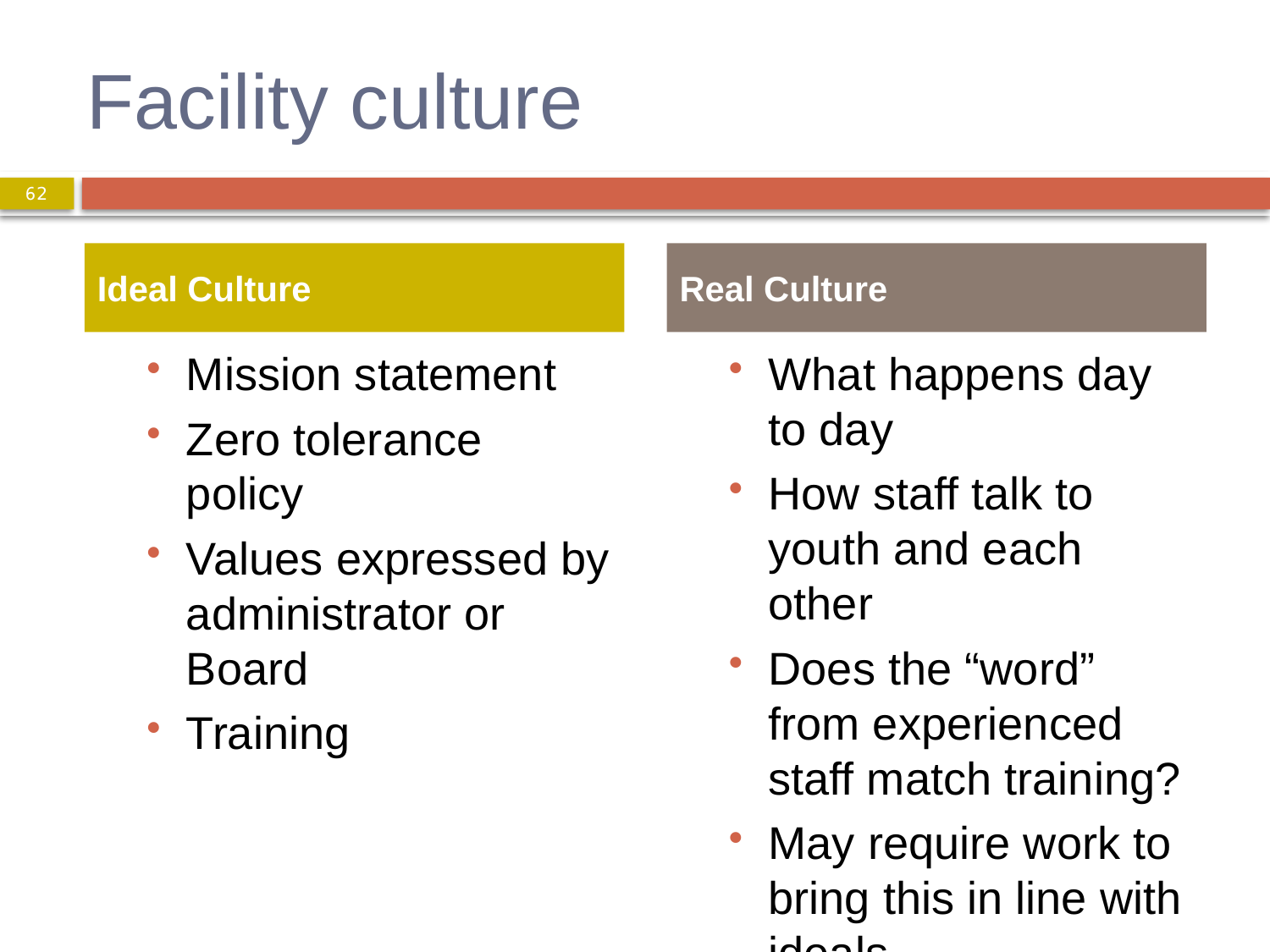

# Facility culture
62
Ideal Culture
Real Culture
Mission statement
Zero tolerance policy
Values expressed by administrator or Board
Training
What happens day to day
How staff talk to youth and each other
Does the “word” from experienced staff match training?
May require work to bring this in line with ideals